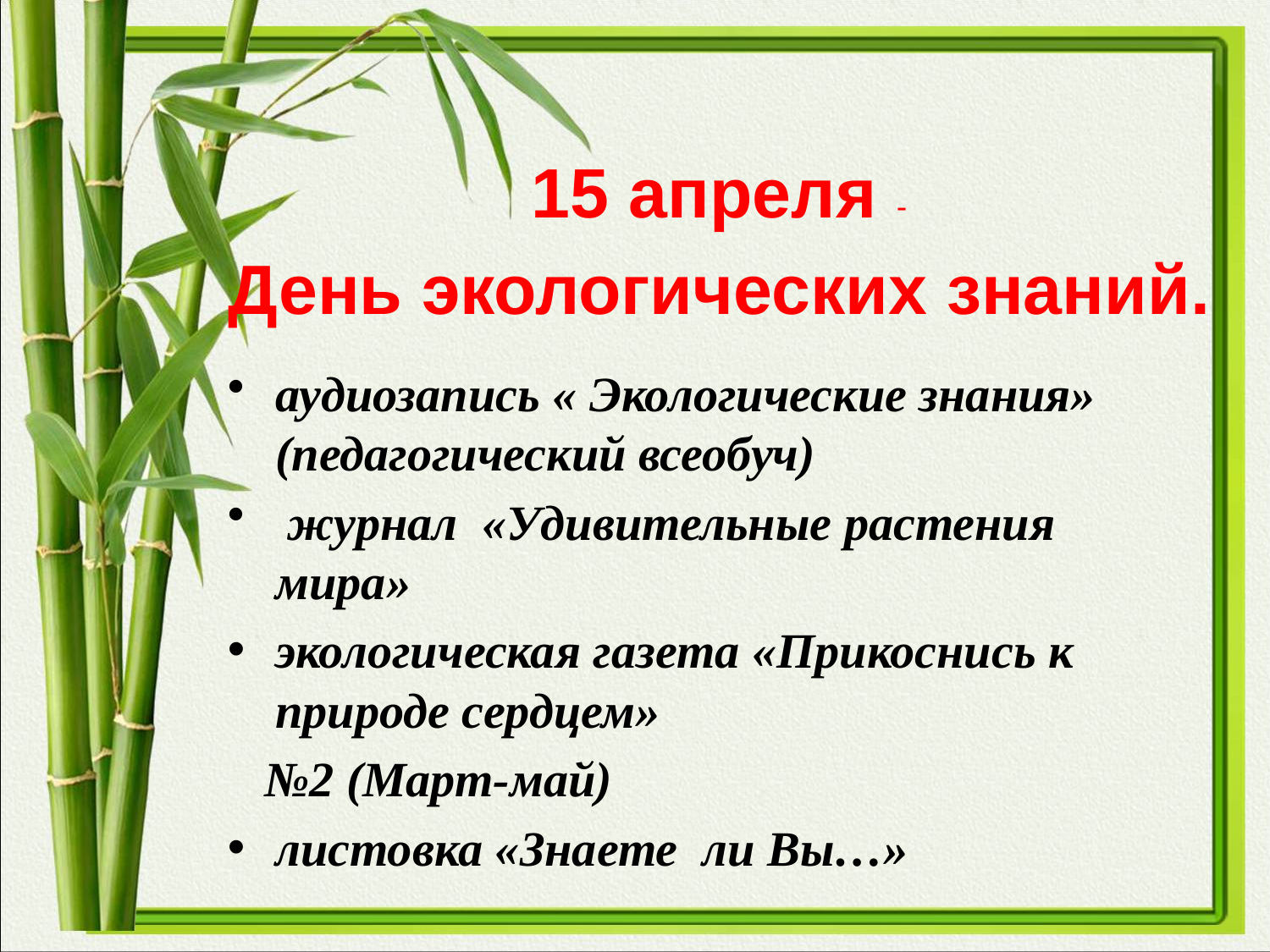

# 15 апреля - День экологических знаний.
аудиозапись « Экологические знания» (педагогический всеобуч)
 журнал  «Удивительные растения мира»
экологическая газета «Прикоснись к природе сердцем»
   №2 (Март-май)
листовка «Знаете  ли Вы…»